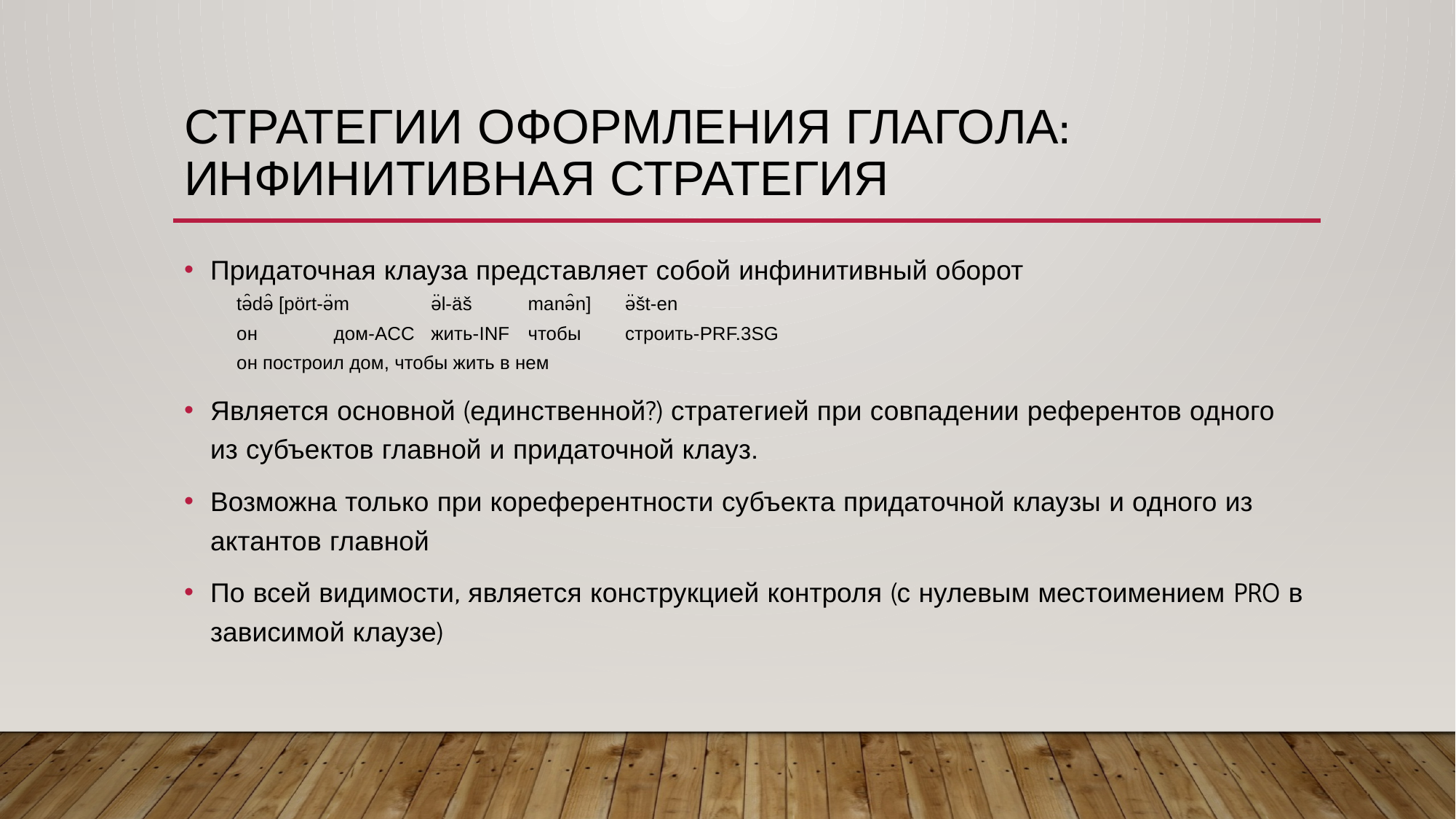

# Стратегии оформления глагола: Инфинитивная стратегия
Придаточная клауза представляет собой инфинитивный оборот
tə̑də̑ [pört-ə̈m 	ə̈l-äš 	manə̑n] 	ə̈št-en
он 	дом-ACC 	жить-INF 	чтобы 	строить-PRF.3SG
он построил дом, чтобы жить в нем
Является основной (единственной?) стратегией при совпадении референтов одного из субъектов главной и придаточной клауз.
Возможна только при кореферентности субъекта придаточной клаузы и одного из актантов главной
По всей видимости, является конструкцией контроля (с нулевым местоимением PRO в зависимой клаузе)